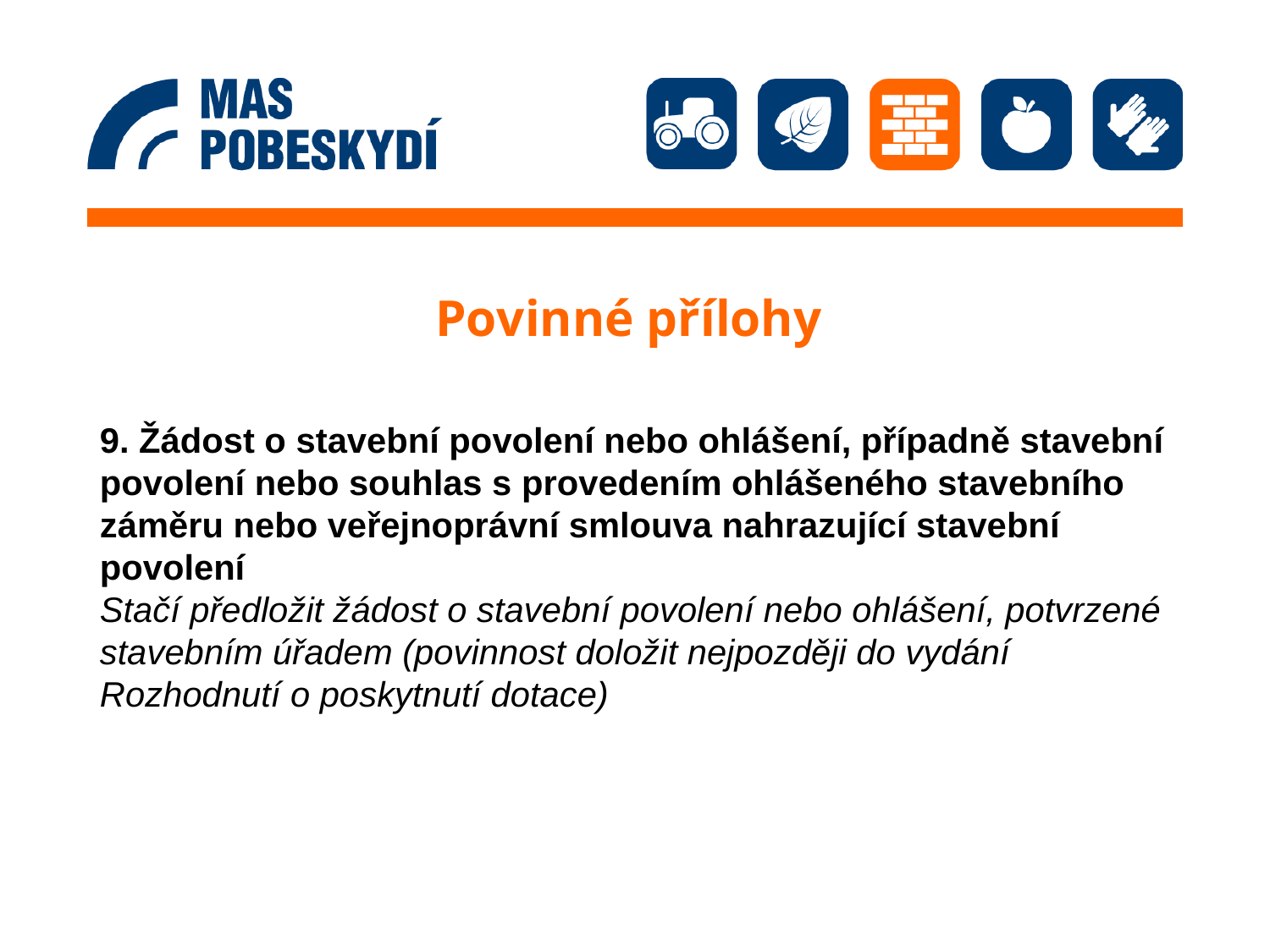

# Povinné přílohy
9. Žádost o stavební povolení nebo ohlášení, případně stavební povolení nebo souhlas s provedením ohlášeného stavebního záměru nebo veřejnoprávní smlouva nahrazující stavební povolení
Stačí předložit žádost o stavební povolení nebo ohlášení, potvrzené stavebním úřadem (povinnost doložit nejpozději do vydání Rozhodnutí o poskytnutí dotace)